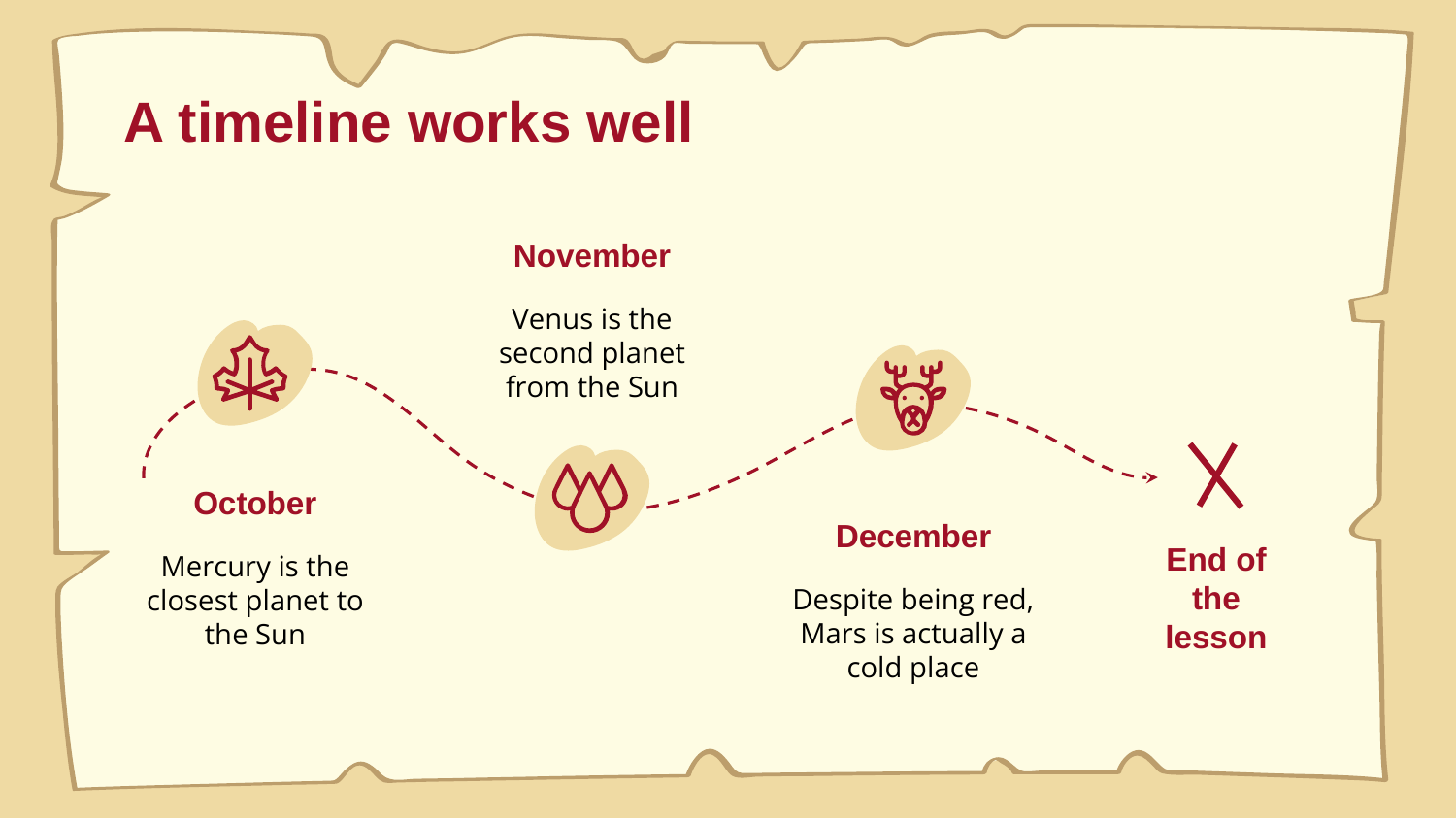

# A timeline works well
November
Venus is the second planet from the Sun

October
December
End of the lesson
Mercury is the closest planet to the Sun
Despite being red, Mars is actually a cold place